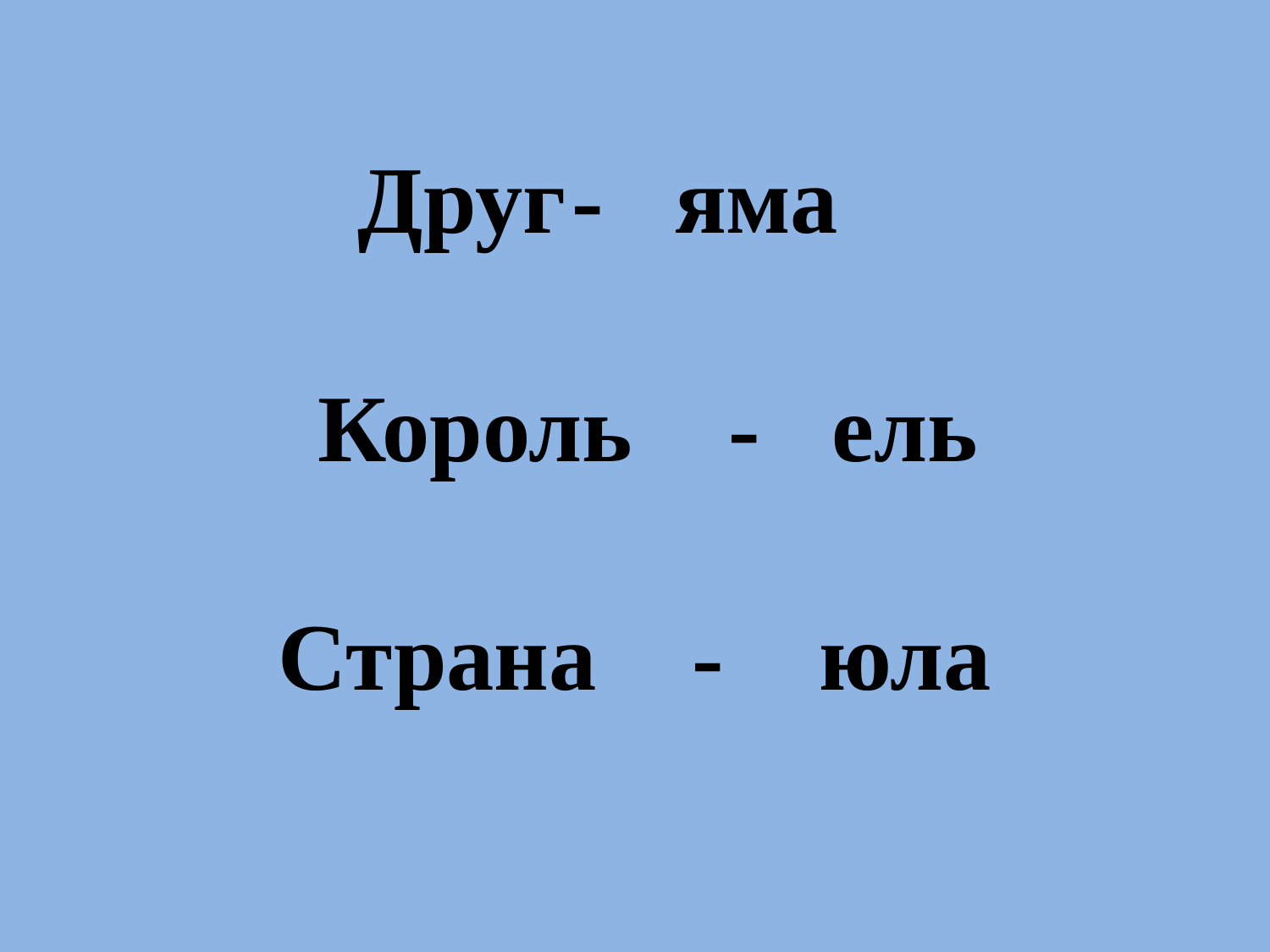

Друг	-   яма

 Король    -   ель

Страна    -    юла